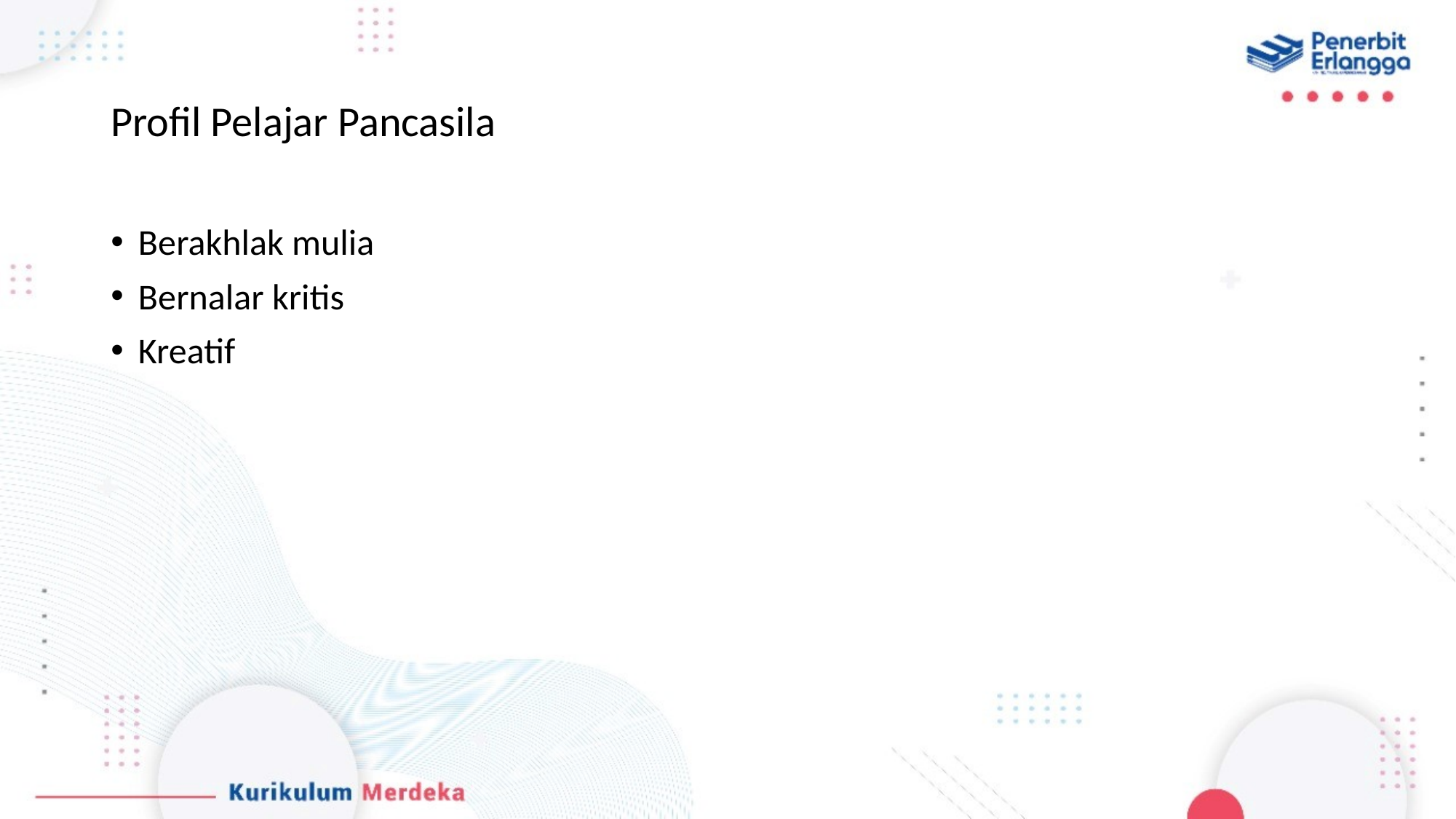

# Profil Pelajar Pancasila
Berakhlak mulia
Bernalar kritis
Kreatif